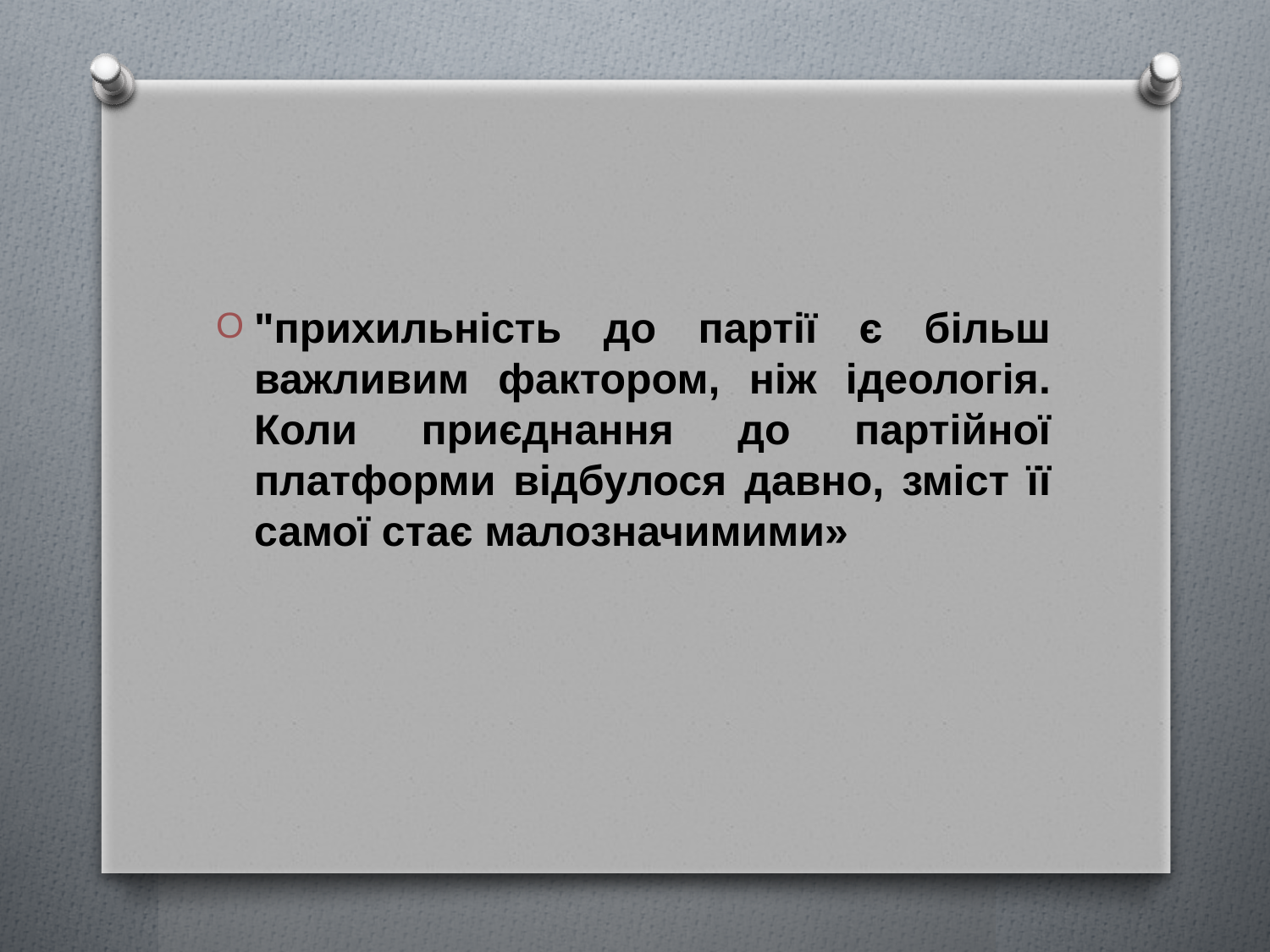

#
"прихильність до партії є більш важливим фактором, ніж ідеологія. Коли приєднання до партійної платформи відбулося давно, зміст її самої стає малозначимими»